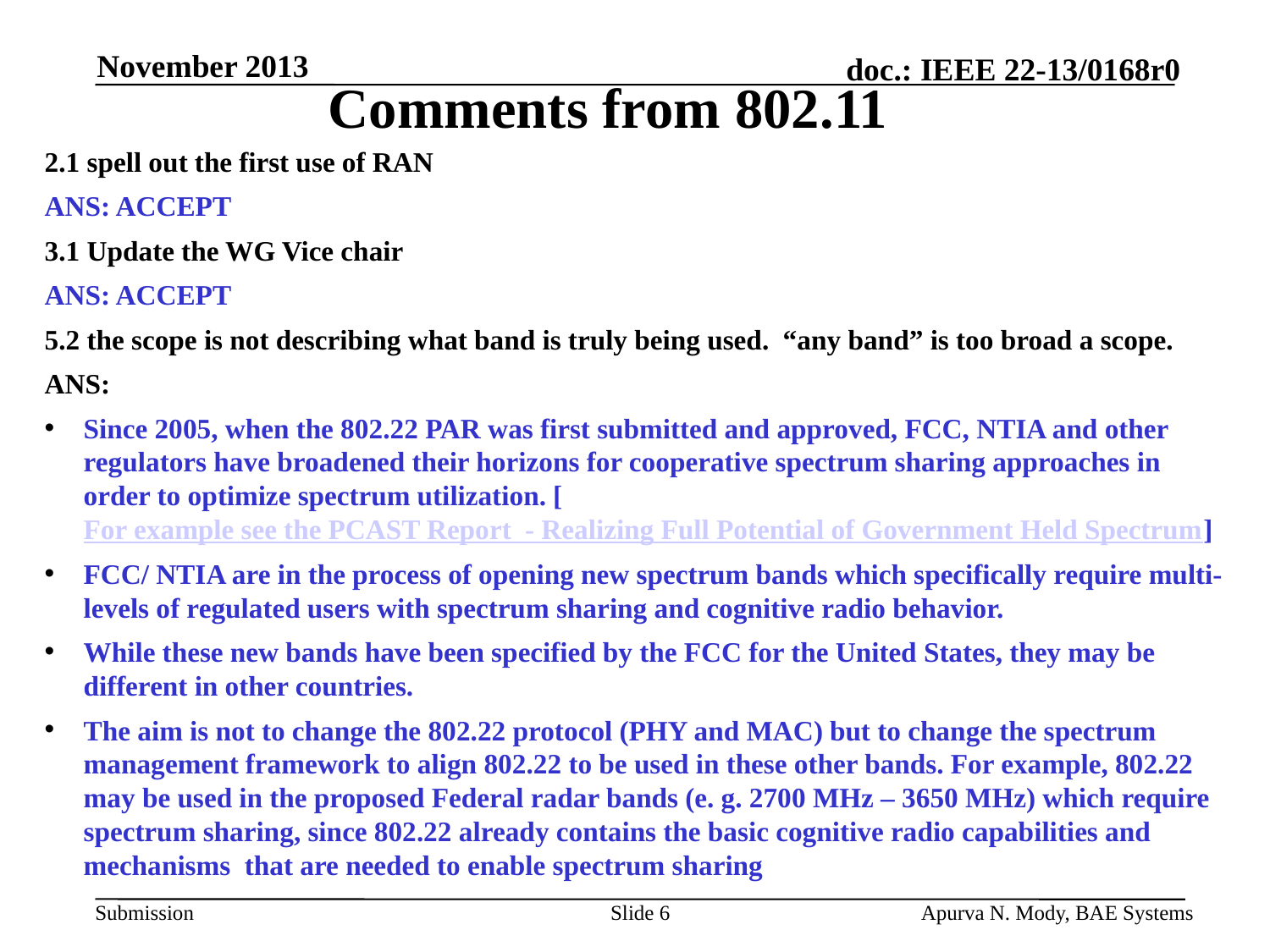

November 2013
# Comments from 802.11
2.1 spell out the first use of RAN
ANS: ACCEPT
3.1 Update the WG Vice chair
ANS: ACCEPT
5.2 the scope is not describing what band is truly being used.  “any band” is too broad a scope.
ANS:
Since 2005, when the 802.22 PAR was first submitted and approved, FCC, NTIA and other regulators have broadened their horizons for cooperative spectrum sharing approaches in order to optimize spectrum utilization. [For example see the PCAST Report  - Realizing Full Potential of Government Held Spectrum]
FCC/ NTIA are in the process of opening new spectrum bands which specifically require multi-levels of regulated users with spectrum sharing and cognitive radio behavior.
While these new bands have been specified by the FCC for the United States, they may be different in other countries.
The aim is not to change the 802.22 protocol (PHY and MAC) but to change the spectrum management framework to align 802.22 to be used in these other bands. For example, 802.22 may be used in the proposed Federal radar bands (e. g. 2700 MHz – 3650 MHz) which require spectrum sharing, since 802.22 already contains the basic cognitive radio capabilities and mechanisms  that are needed to enable spectrum sharing

Slide 6
Apurva N. Mody, BAE Systems